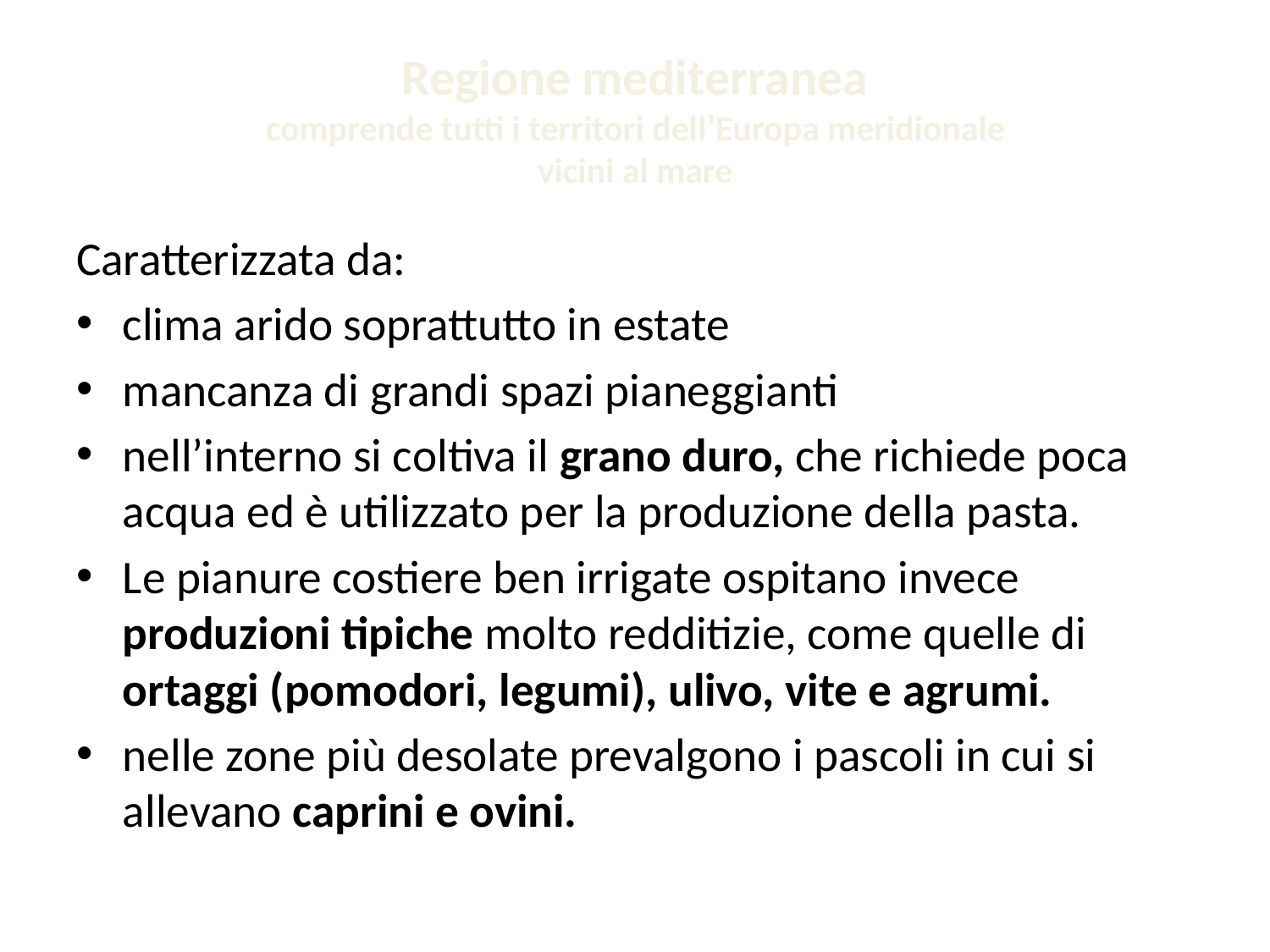

# Regione mediterranea comprende tutti i territori dell’Europa meridionale vicini al mare
Caratterizzata da:
clima arido soprattutto in estate
mancanza di grandi spazi pianeggianti
nell’interno si coltiva il grano duro, che richiede poca acqua ed è utilizzato per la produzione della pasta.
Le pianure costiere ben irrigate ospitano invece produzioni tipiche molto redditizie, come quelle di ortaggi (pomodori, legumi), ulivo, vite e agrumi.
nelle zone più desolate prevalgono i pascoli in cui si allevano caprini e ovini.